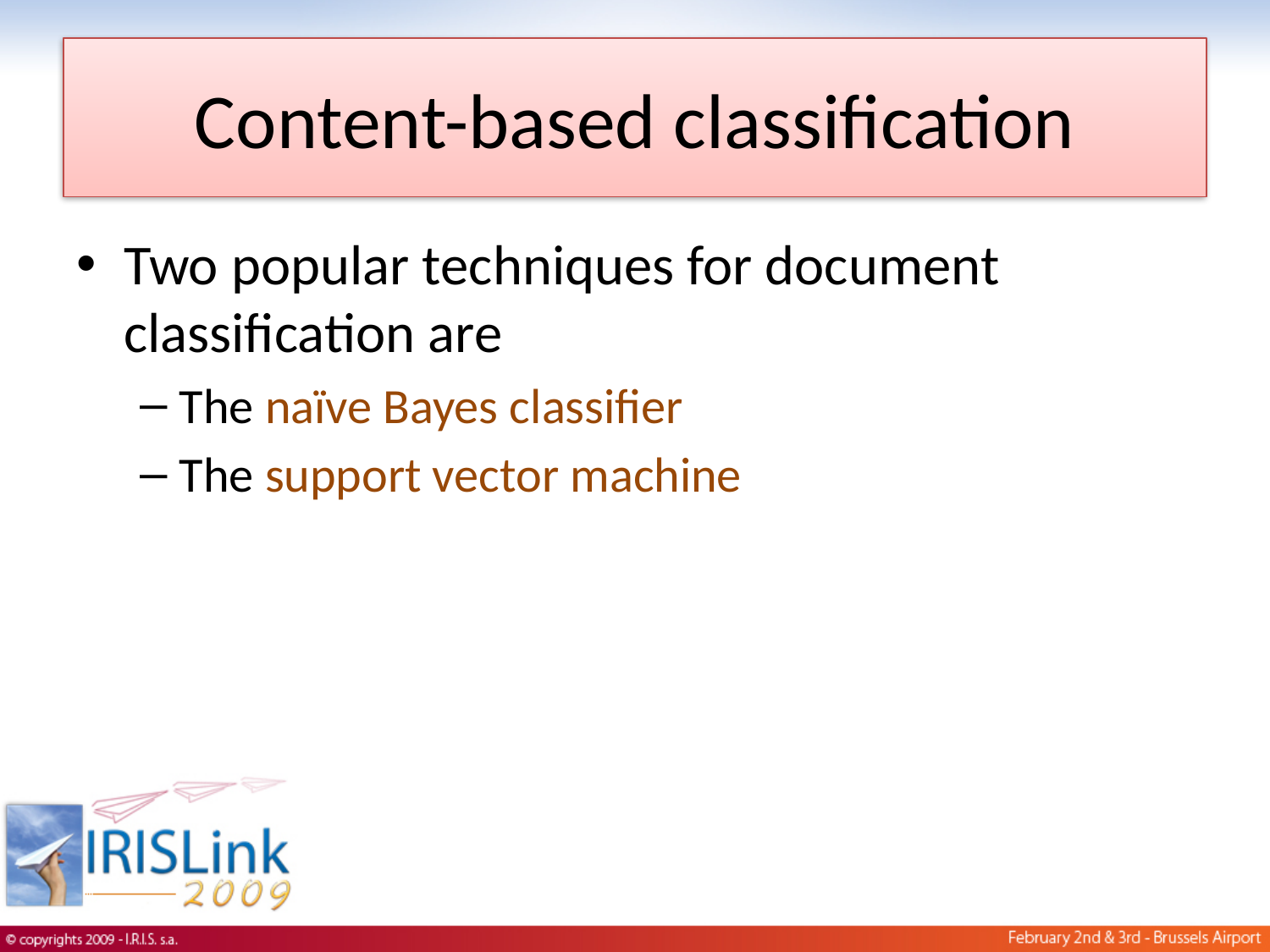

# Content-based classification
Two popular techniques for document classification are
The naïve Bayes classifier
The support vector machine